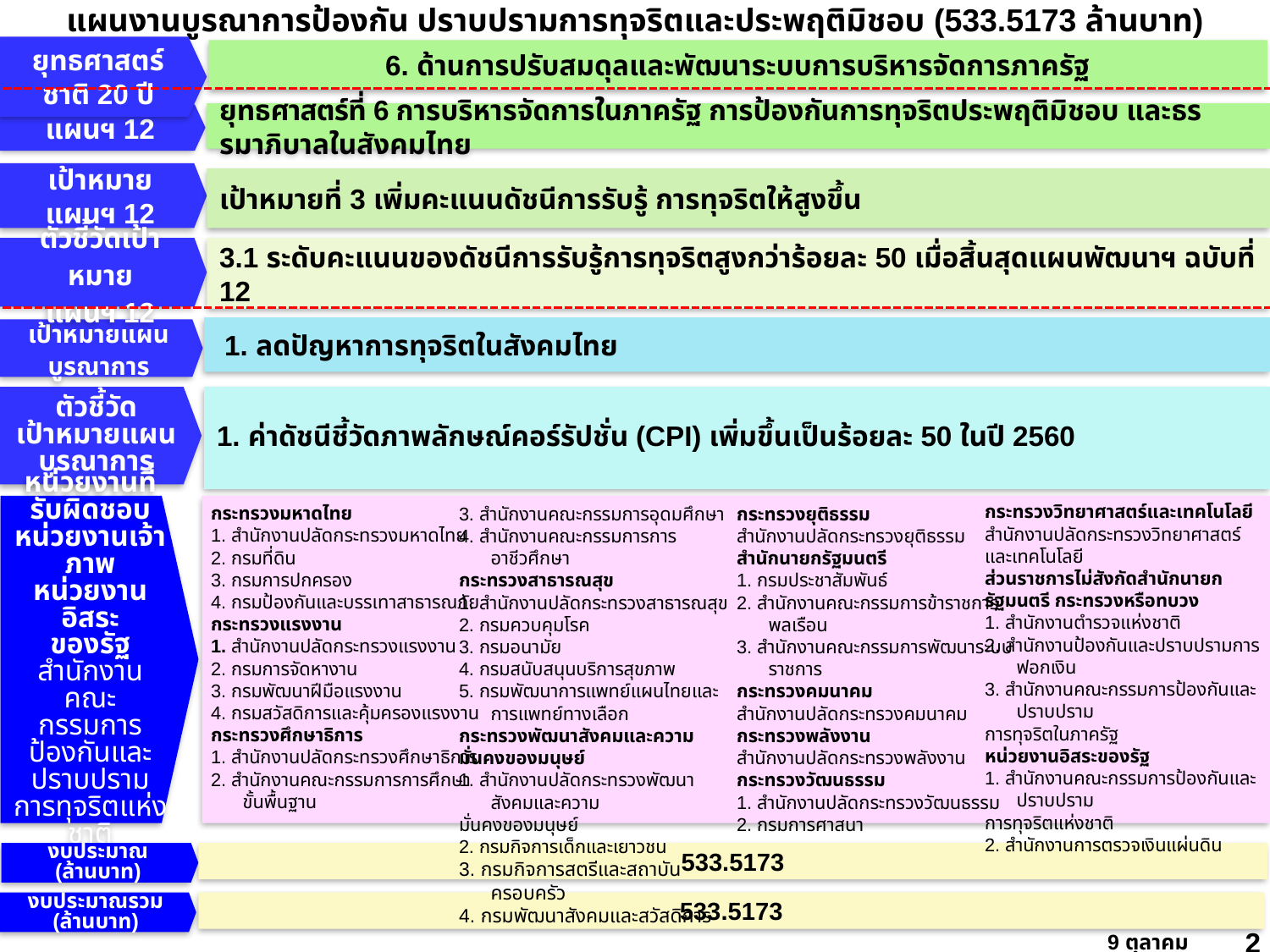

แผนงานบูรณาการป้องกัน ปราบปรามการทุจริตและประพฤติมิชอบ (533.5173 ล้านบาท)
ยุทธศาสตร์ชาติ 20 ปี
6. ด้านการปรับสมดุลและพัฒนาระบบการบริหารจัดการภาครัฐ
ยุทธศาสตร์ที่ 6 การบริหารจัดการในภาครัฐ การป้องกันการทุจริตประพฤติมิชอบ และธรรมาภิบาลในสังคมไทย
แผนฯ 12
เป้าหมายแผนฯ 12
เป้าหมายที่ 3 เพิ่มคะแนนดัชนีการรับรู้ การทุจริตให้สูงขึ้น
ตัวชี้วัดเป้าหมาย
แผนฯ 12
3.1 ระดับคะแนนของดัชนีการรับรู้การทุจริตสูงกว่าร้อยละ 50 เมื่อสิ้นสุดแผนพัฒนาฯ ฉบับที่ 12
 1. ลดปัญหาการทุจริตในสังคมไทย
เป้าหมายแผนบูรณาการ
ตัวชี้วัด
เป้าหมายแผน
บูรณาการ
1. ค่าดัชนีชี้วัดภาพลักษณ์คอร์รัปชั่น (CPI) เพิ่มขึ้นเป็นร้อยละ 50 ในปี 2560
กระทรวงวิทยาศาสตร์และเทคโนโลยี
สำนักงานปลัดกระทรวงวิทยาศาสตร์และเทคโนโลยี
ส่วนราชการไม่สังกัดสำนักนายกรัฐมนตรี กระทรวงหรือทบวง
1. สำนักงานตำรวจแห่งชาติ
2. สำนักงานป้องกันและปราบปรามการฟอกเงิน
3. สำนักงานคณะกรรมการป้องกันและปราบปราม
การทุจริตในภาครัฐ
หน่วยงานอิสระของรัฐ
1. สำนักงานคณะกรรมการป้องกันและปราบปราม
การทุจริตแห่งชาติ
2. สำนักงานการตรวจเงินแผ่นดิน

กระทรวงมหาดไทย
1. สำนักงานปลัดกระทรวงมหาดไทย
2. กรมที่ดิน
3. กรมการปกครอง
4. กรมป้องกันและบรรเทาสาธารณภัย
กระทรวงแรงงาน
1. สำนักงานปลัดกระทรวงแรงงาน
2. กรมการจัดหางาน
3. กรมพัฒนาฝีมือแรงงาน
4. กรมสวัสดิการและคุ้มครองแรงงาน
กระทรวงศึกษาธิการ
1. สำนักงานปลัดกระทรวงศึกษาธิการ
2. สำนักงานคณะกรรมการการศึกษาขั้นพื้นฐาน

หน่วยงานที่รับผิดชอบ
หน่วยงานเจ้าภาพ
หน่วยงานอิสระ
ของรัฐ
สำนักงานคณะกรรมการป้องกันและปราบปรามการทุจริตแห่งชาติ

3. สำนักงานคณะกรรมการอุดมศึกษา
4. สำนักงานคณะกรรมการการอาชีวศึกษา
กระทรวงสาธารณสุข
1. สำนักงานปลัดกระทรวงสาธารณสุข
2. กรมควบคุมโรค
3. กรมอนามัย
4. กรมสนับสนุนบริการสุขภาพ
5. กรมพัฒนาการแพทย์แผนไทยและการแพทย์ทางเลือก
กระทรวงพัฒนาสังคมและความมั่นคงของมนุษย์
1. สำนักงานปลัดกระทรวงพัฒนาสังคมและความ
มั่นคงของมนุษย์
2. กรมกิจการเด็กและเยาวชน
3. กรมกิจการสตรีและสถาบันครอบครัว
4. กรมพัฒนาสังคมและสวัสดิการ

กระทรวงยุติธรรม
สำนักงานปลัดกระทรวงยุติธรรม
สำนักนายกรัฐมนตรี
1. กรมประชาสัมพันธ์
2. สำนักงานคณะกรรมการข้าราชการพลเรือน
3. สำนักงานคณะกรรมการพัฒนาระบบราชการ
กระทรวงคมนาคม
สำนักงานปลัดกระทรวงคมนาคม
กระทรวงพลังงาน
สำนักงานปลัดกระทรวงพลังงาน
กระทรวงวัฒนธรรม
1. สำนักงานปลัดกระทรวงวัฒนธรรม
2. กรมการศาสนา

งบประมาณ
(ล้านบาท)
533.5173
งบประมาณรวม
(ล้านบาท)
533.5173
21
9 ตุลาคม 2559